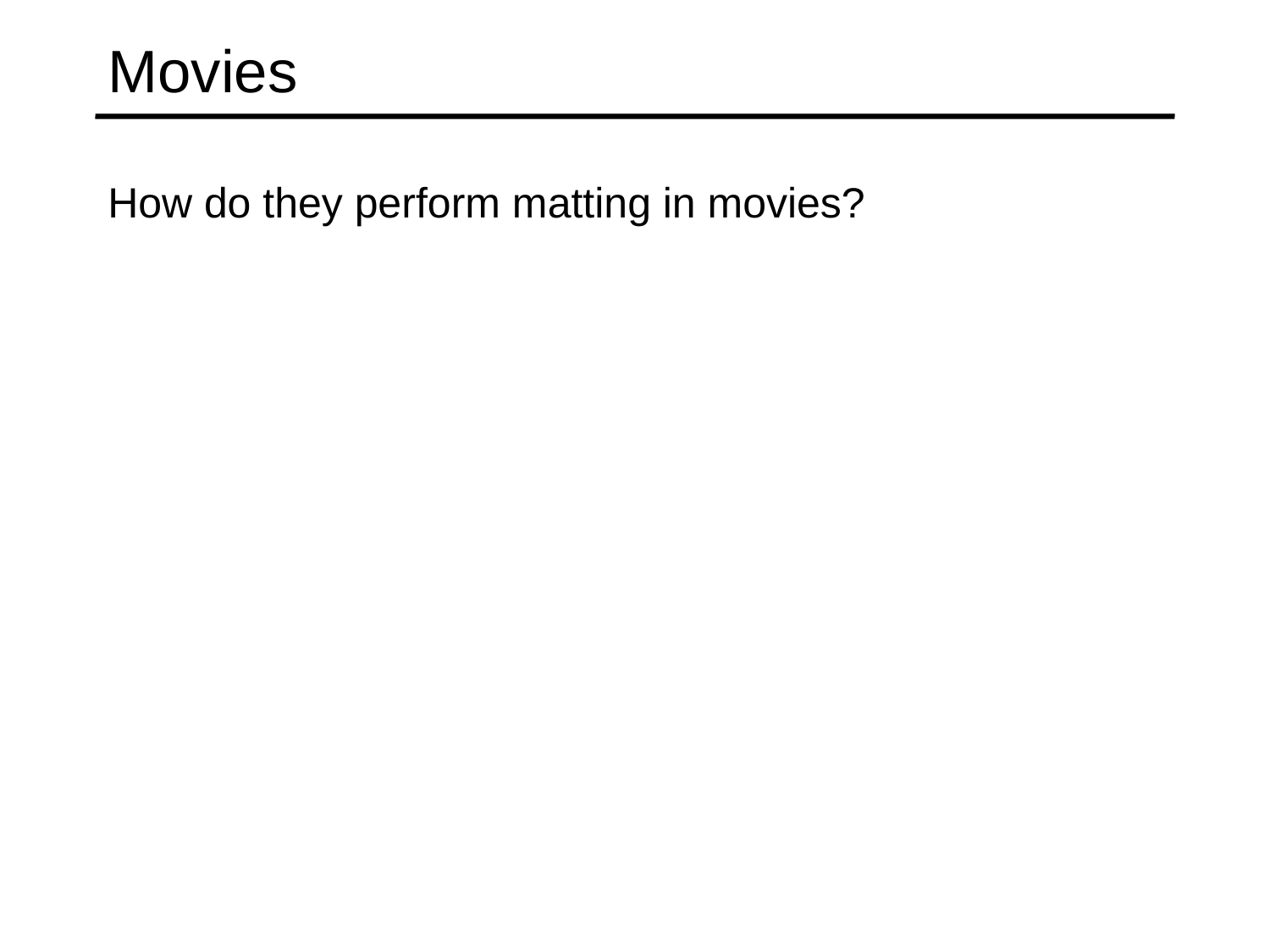

# Movies
How do they perform matting in movies?